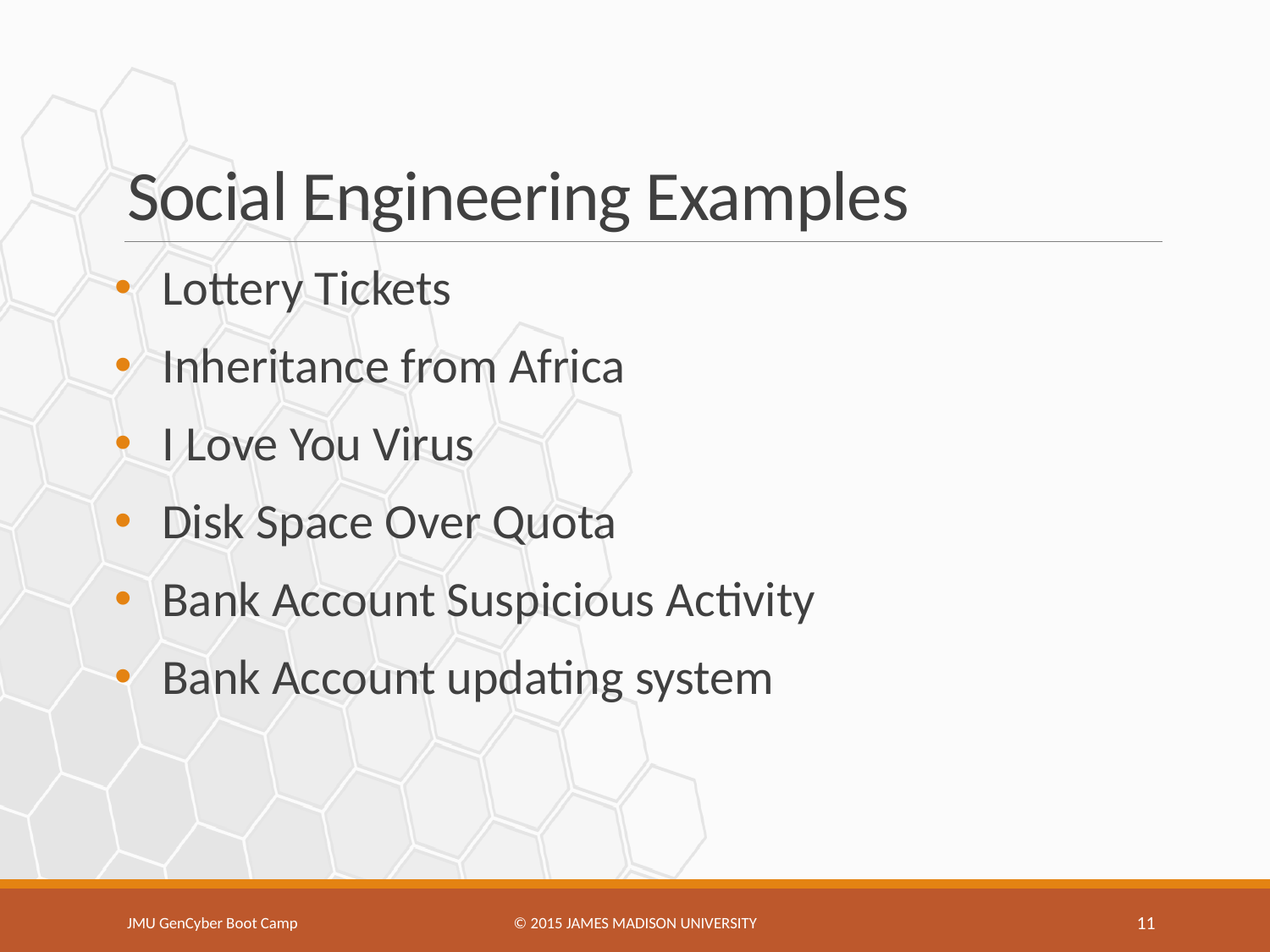

# Social Engineering Examples
Lottery Tickets
Inheritance from Africa
I Love You Virus
Disk Space Over Quota
Bank Account Suspicious Activity
Bank Account updating system
JMU GenCyber Boot Camp
© 2015 James Madison university
11